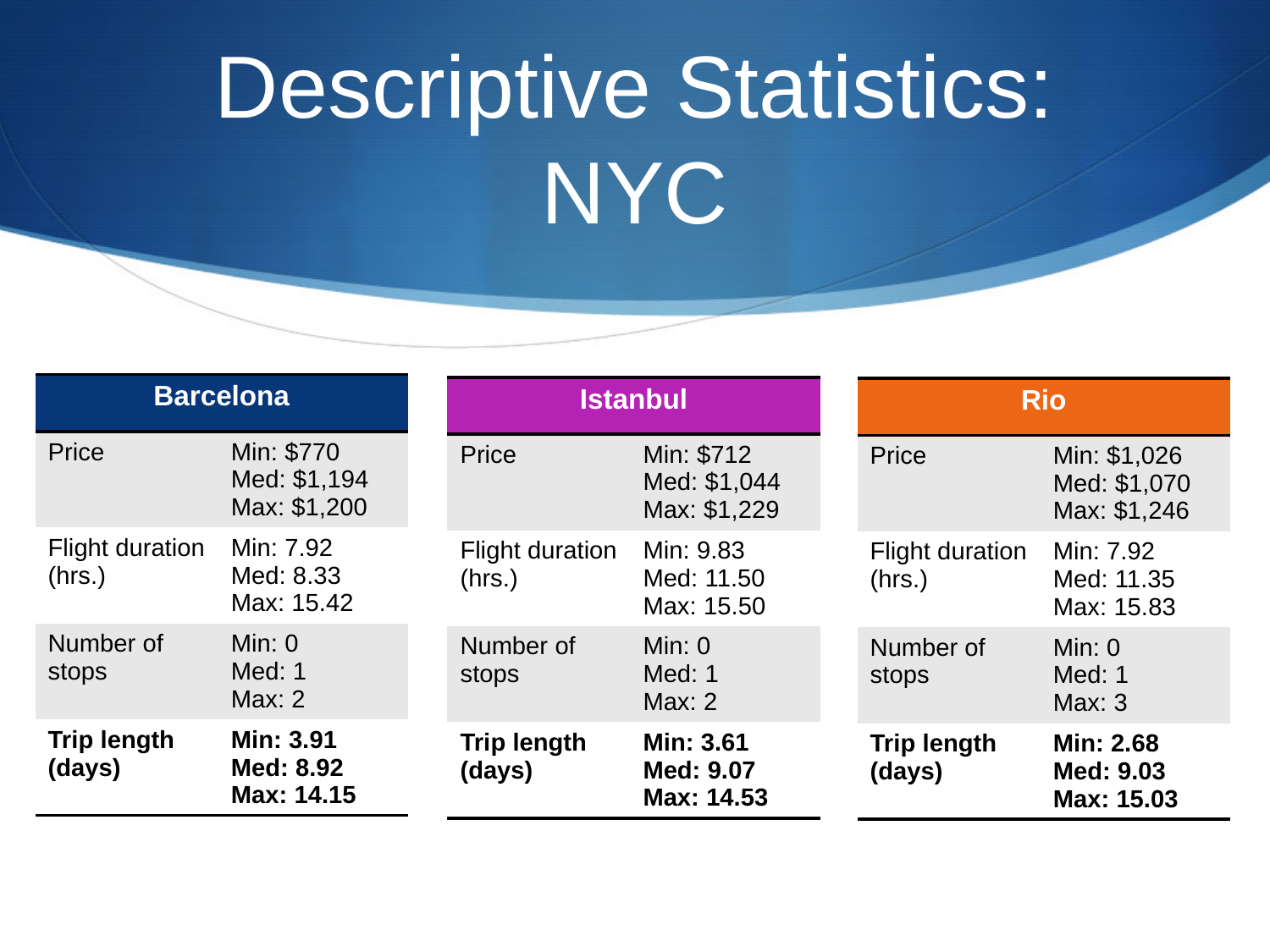

# Descriptive Statistics: NYC
| Barcelona |  |
| --- | --- |
| Price | Min: $770 Med: $1,194 Max: $1,200 |
| Flight duration (hrs.) | Min: 7.92 Med: 8.33 Max: 15.42 |
| Number of stops | Min: 0 Med: 1 Max: 2 |
| Trip length (days) | Min: 3.91 Med: 8.92 Max: 14.15 |
| Istanbul |  |
| --- | --- |
| Price | Min: $712 Med: $1,044 Max: $1,229 |
| Flight duration (hrs.) | Min: 9.83 Med: 11.50 Max: 15.50 |
| Number of stops | Min: 0 Med: 1 Max: 2 |
| Trip length (days) | Min: 3.61 Med: 9.07 Max: 14.53 |
| Rio |  |
| --- | --- |
| Price | Min: $1,026 Med: $1,070 Max: $1,246 |
| Flight duration (hrs.) | Min: 7.92 Med: 11.35 Max: 15.83 |
| Number of stops | Min: 0 Med: 1 Max: 3 |
| Trip length (days) | Min: 2.68 Med: 9.03 Max: 15.03 |